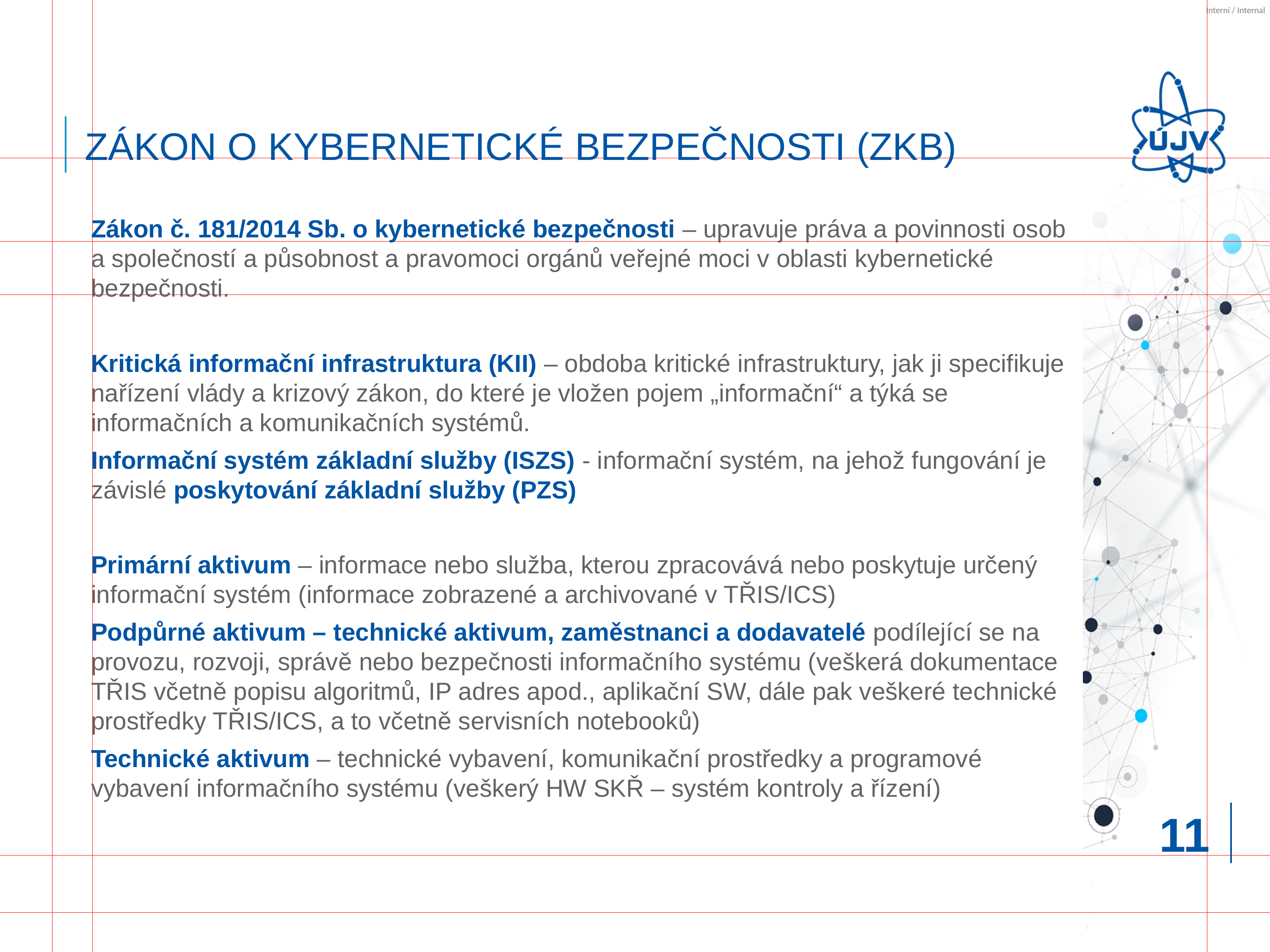

# Zákon o kybernetické bezpečnosti (ZKB)
Zákon č. 181/2014 Sb. o kybernetické bezpečnosti – upravuje práva a povinnosti osob a společností a působnost a pravomoci orgánů veřejné moci v oblasti kybernetické bezpečnosti.

Kritická informační infrastruktura (KII) – obdoba kritické infrastruktury, jak ji specifikuje nařízení vlády a krizový zákon, do které je vložen pojem „informační“ a týká se informačních a komunikačních systémů.
Informační systém základní služby (ISZS) - informační systém, na jehož fungování je závislé poskytování základní služby (PZS)

Primární aktivum – informace nebo služba, kterou zpracovává nebo poskytuje určený informační systém (informace zobrazené a archivované v TŘIS/ICS)
Podpůrné aktivum – technické aktivum, zaměstnanci a dodavatelé podílející se na provozu, rozvoji, správě nebo bezpečnosti informačního systému (veškerá dokumentace TŘIS včetně popisu algoritmů, IP adres apod., aplikační SW, dále pak veškeré technické prostředky TŘIS/ICS, a to včetně servisních notebooků)
Technické aktivum – technické vybavení, komunikační prostředky a programové vybavení informačního systému (veškerý HW SKŘ – systém kontroly a řízení)
11